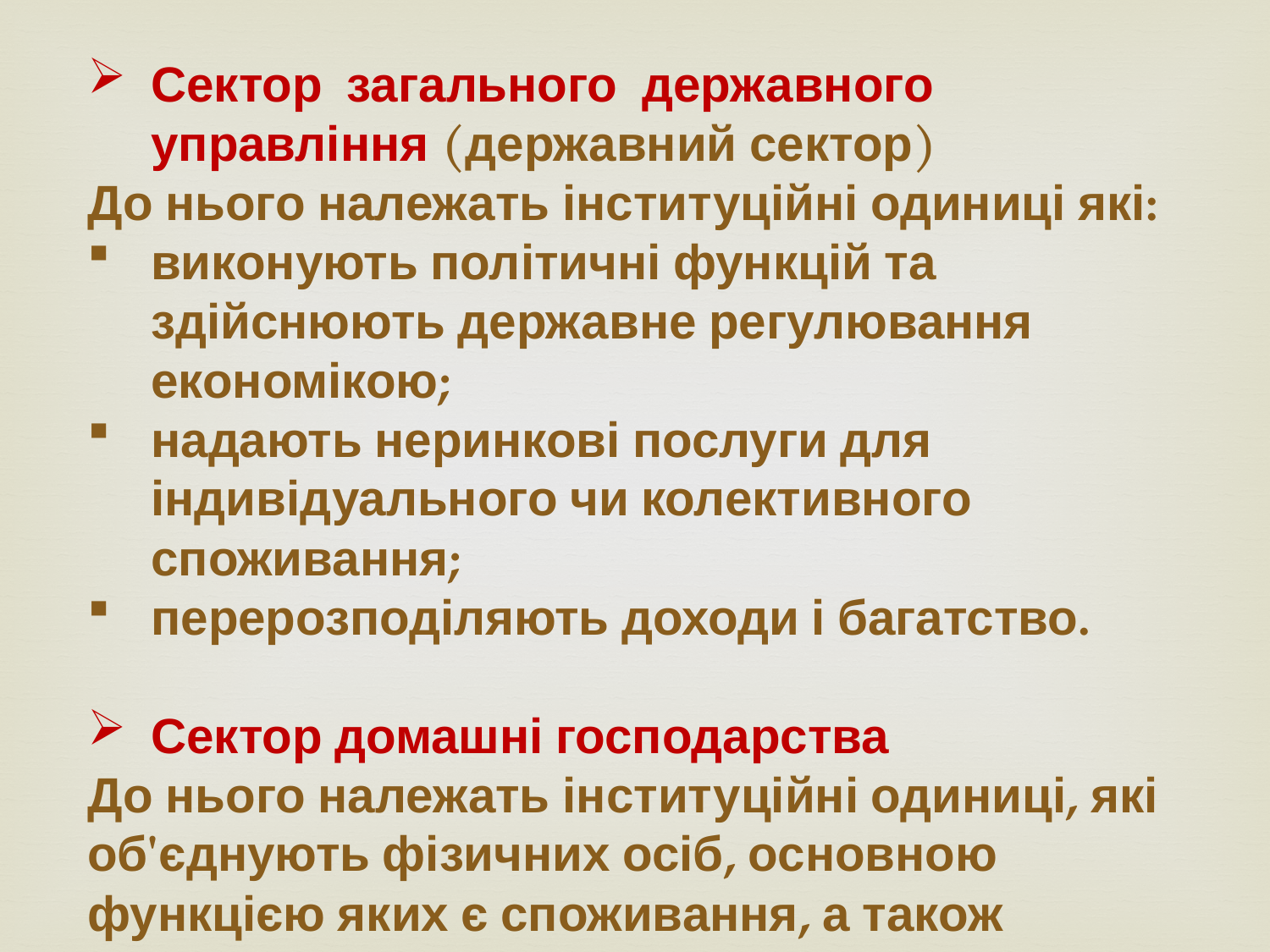

Сектор  загального  державного управління (державний сектор)
До нього належать інституційні одиниці які:
виконують політичні функцій та здійснюють державне регулювання економікою;
надають неринкові послуги для індивідуального чи колективного споживання;
перерозподіляють доходи і багатство.

Сектор домашні господарства
До нього належать інституційні одиниці, які об'єднують фізичних осіб, основною функцією яких є споживання, а також некорпоративна підприємницька діяльність.